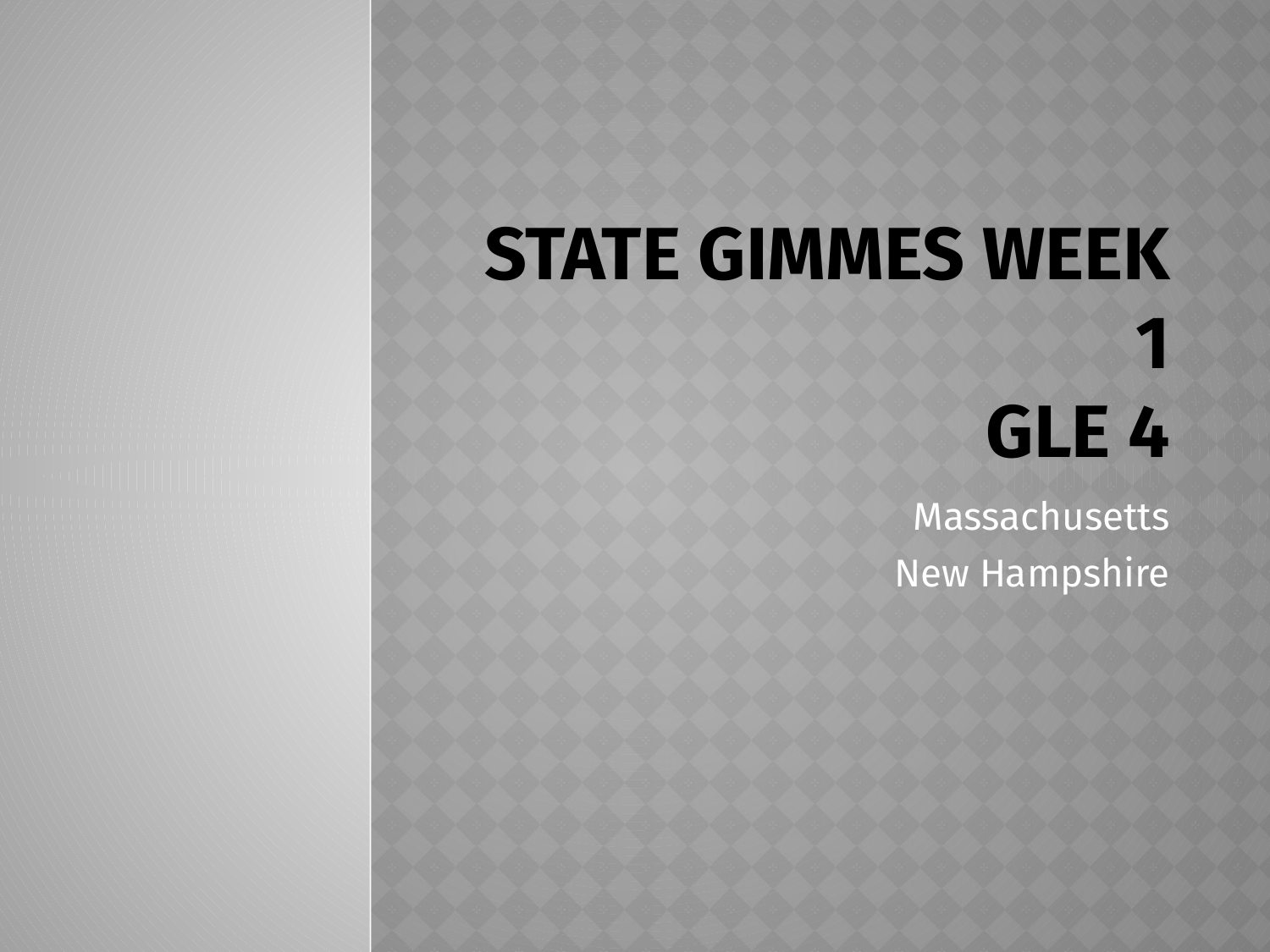

# State Gimmes Week 1 GLE 4
Massachusetts
New Hampshire